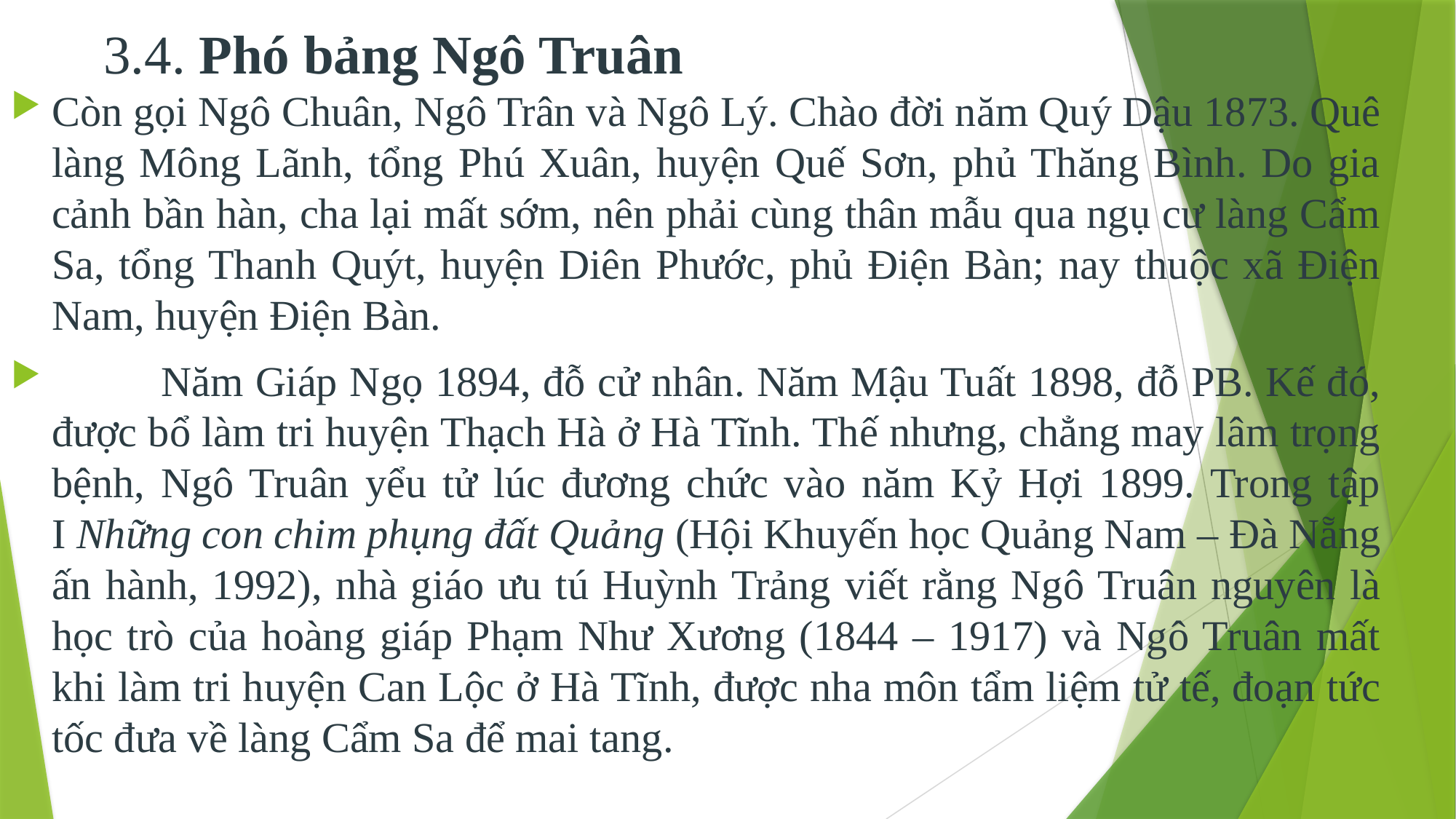

# 3.4. Phó bảng Ngô Truân
Còn gọi Ngô Chuân, Ngô Trân và Ngô Lý. Chào đời năm Quý Dậu 1873. Quê làng Mông Lãnh, tổng Phú Xuân, huyện Quế Sơn, phủ Thăng Bình. Do gia cảnh bần hàn, cha lại mất sớm, nên phải cùng thân mẫu qua ngụ cư làng Cẩm Sa, tổng Thanh Quýt, huyện Diên Phước, phủ Điện Bàn; nay thuộc xã Điện Nam, huyện Điện Bàn.
	Năm Giáp Ngọ 1894, đỗ cử nhân. Năm Mậu Tuất 1898, đỗ PB. Kế đó, được bổ làm tri huyện Thạch Hà ở Hà Tĩnh. Thế nhưng, chẳng may lâm trọng bệnh, Ngô Truân yểu tử lúc đương chức vào năm Kỷ Hợi 1899. Trong tập I Những con chim phụng đất Quảng (Hội Khuyến học Quảng Nam – Đà Nẵng ấn hành, 1992), nhà giáo ưu tú Huỳnh Trảng viết rằng Ngô Truân nguyên là học trò của hoàng giáp Phạm Như Xương (1844 – 1917) và Ngô Truân mất khi làm tri huyện Can Lộc ở Hà Tĩnh, được nha môn tẩm liệm tử tế, đoạn tức tốc đưa về làng Cẩm Sa để mai tang.